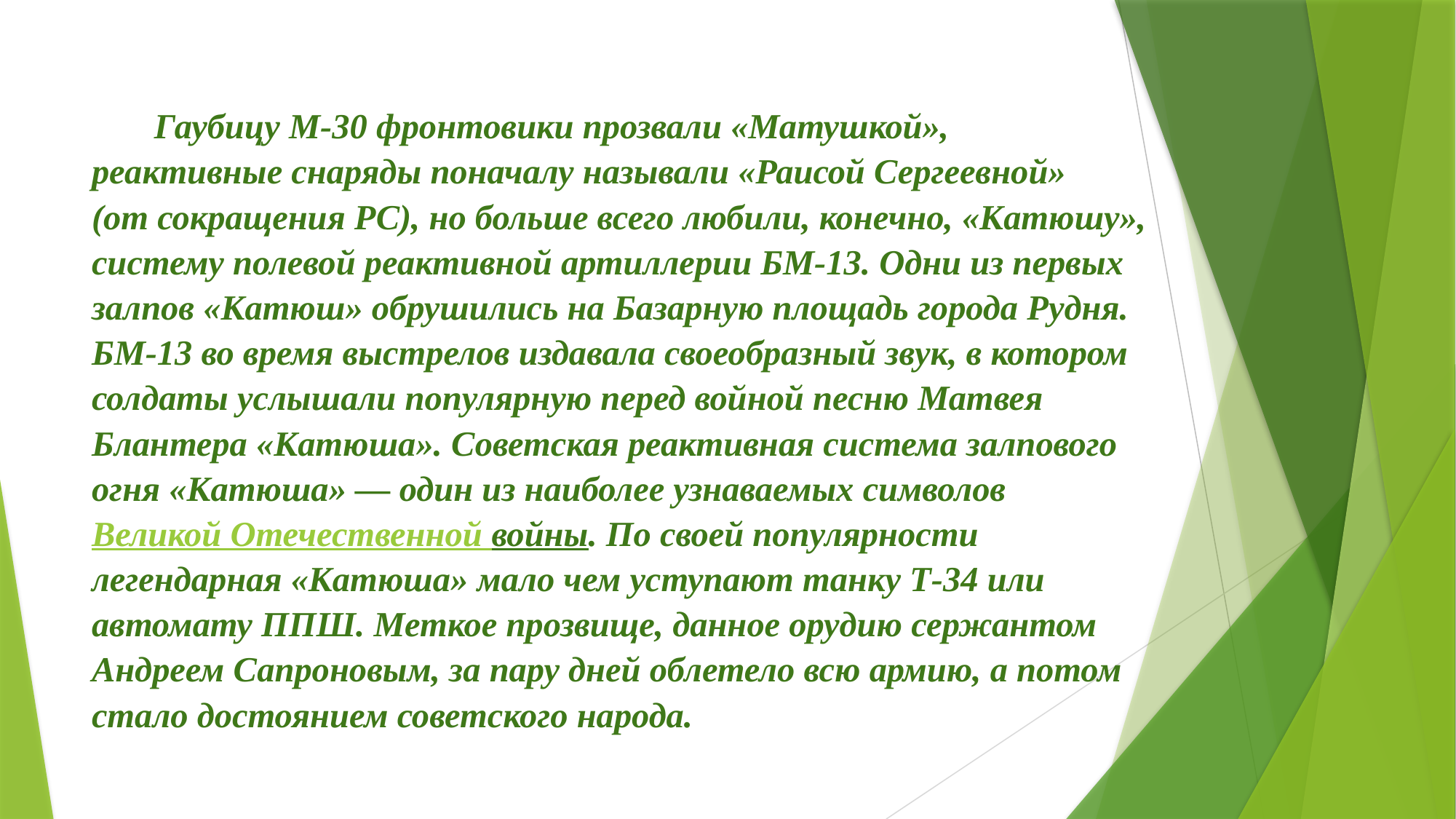

Гаубицу М-30 фронтовики прозвали «Матушкой», реактивные снаряды поначалу называли «Раисой Сергеевной» (от сокращения РС), но больше всего любили, конечно, «Катюшу», систему полевой реактивной артиллерии БМ-13. Одни из первых залпов «Катюш» обрушились на Базарную площадь города Рудня. БМ-13 во время выстрелов издавала своеобразный звук, в котором солдаты услышали популярную перед войной песню Матвея Блантера «Катюша». Советская реактивная система залпового огня «Катюша» — один из наиболее узнаваемых символов Великой Отечественной войны. По своей популярности легендарная «Катюша» мало чем уступают танку Т-34 или автомату ППШ. Меткое прозвище, данное орудию сержантом Андреем Сапроновым, за пару дней облетело всю армию, а потом стало достоянием советского народа.